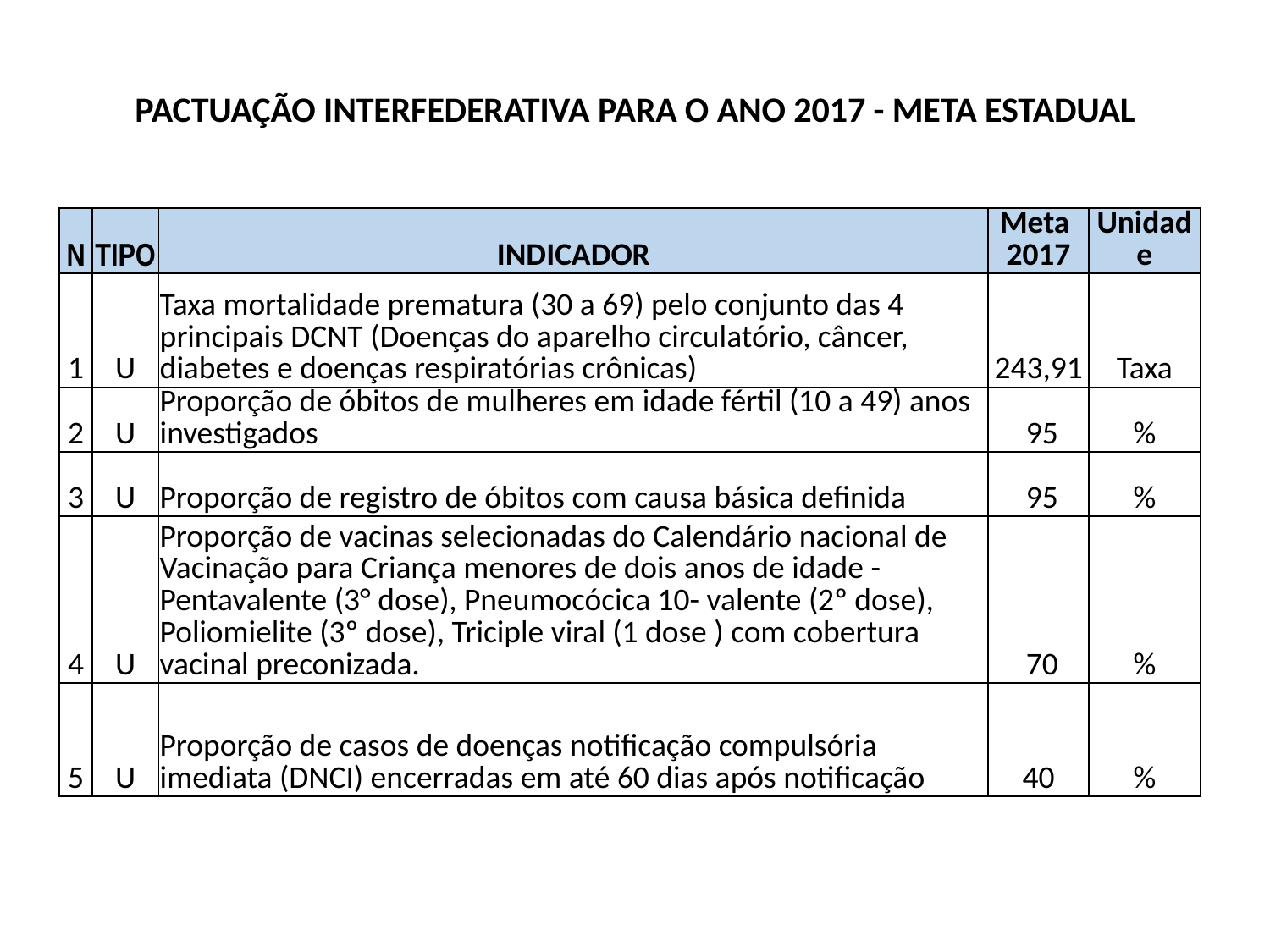

# PACTUAÇÃO INTERFEDERATIVA PARA O ANO 2017 - META ESTADUAL
| N | TIPO | INDICADOR | Meta 2017 | Unidade |
| --- | --- | --- | --- | --- |
| 1 | U | Taxa mortalidade prematura (30 a 69) pelo conjunto das 4 principais DCNT (Doenças do aparelho circulatório, câncer, diabetes e doenças respiratórias crônicas) | 243,91 | Taxa |
| 2 | U | Proporção de óbitos de mulheres em idade fértil (10 a 49) anos investigados | 95 | % |
| 3 | U | Proporção de registro de óbitos com causa básica definida | 95 | % |
| 4 | U | Proporção de vacinas selecionadas do Calendário nacional de Vacinação para Criança menores de dois anos de idade - Pentavalente (3° dose), Pneumocócica 10- valente (2º dose), Poliomielite (3º dose), Triciple viral (1 dose ) com cobertura vacinal preconizada. | 70 | % |
| 5 | U | Proporção de casos de doenças notificação compulsória imediata (DNCI) encerradas em até 60 dias após notificação | 40 | % |